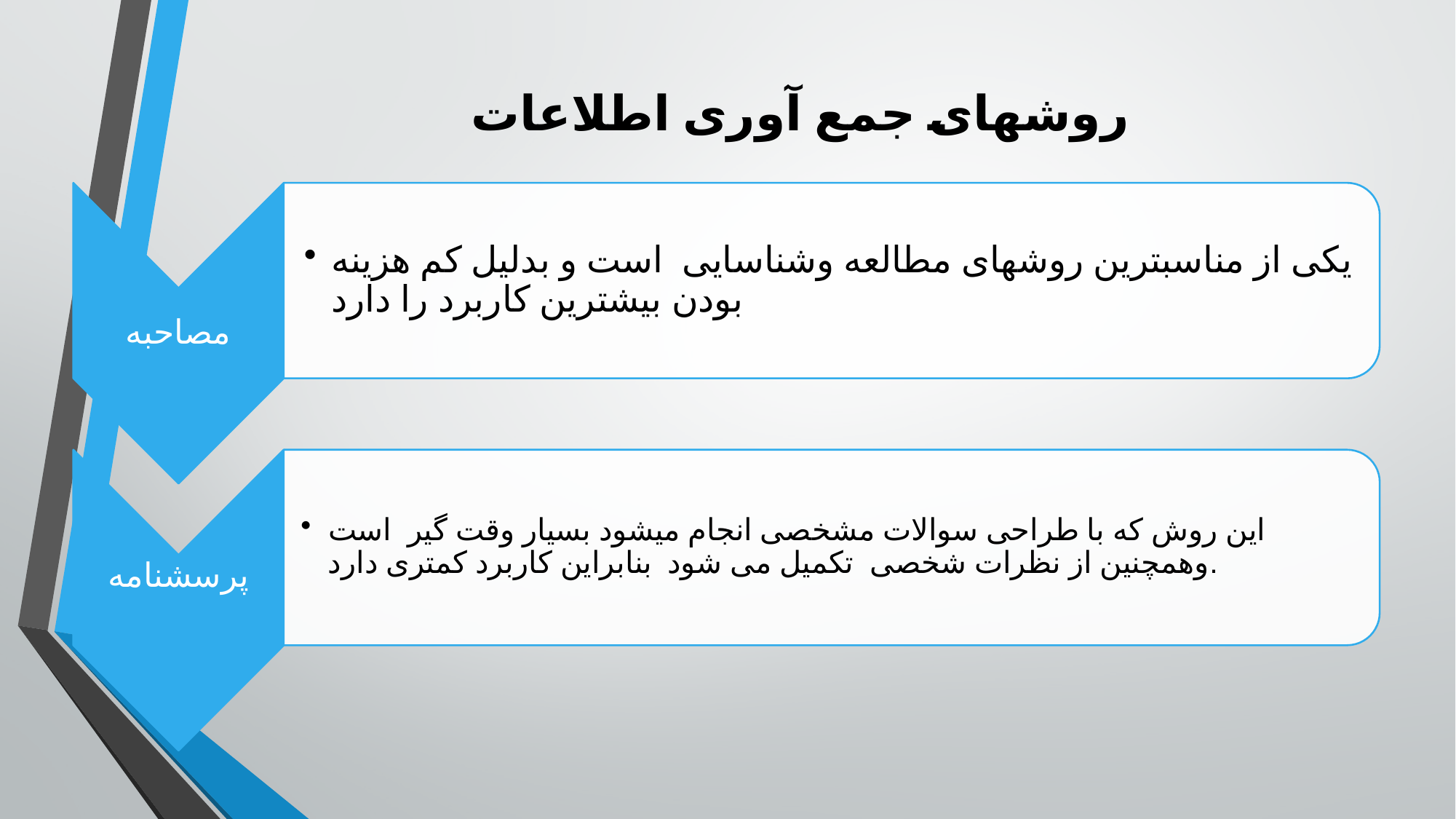

روشهای جمع آوری اطلاعات
مصاحبه
یکی از مناسبترین روشهای مطالعه وشناسایی  است و بدلیل کم هزینه بودن بیشترین کاربرد را دارد
پرسشنامه

این روش که با طراحی سوالات مشخصی انجام میشود بسیار وقت گیر  است وهمچنین از نظرات شخصی  تکمیل می شود  بنابراین کاربرد کمتری دارد.